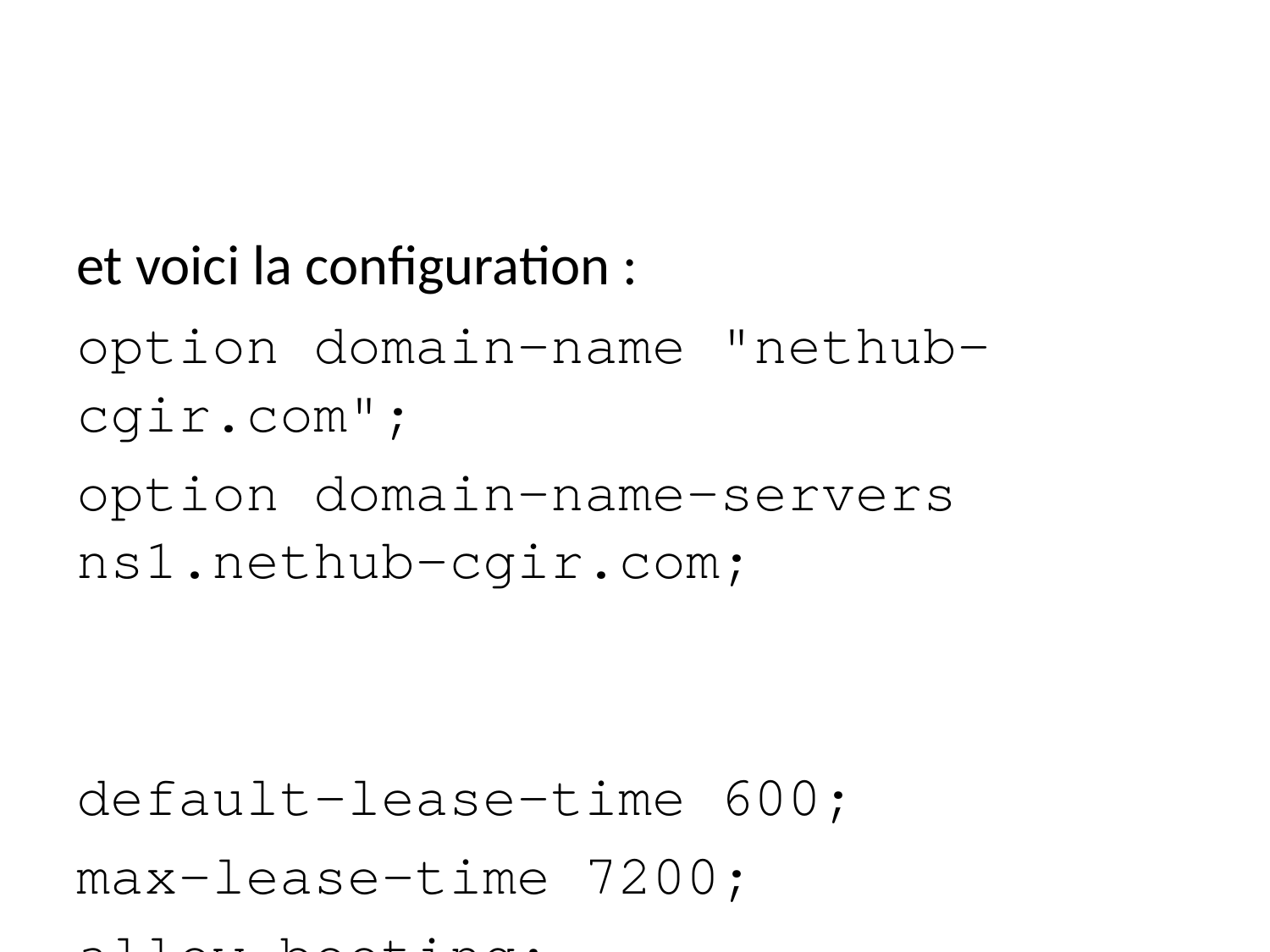

et voici la configuration :
option domain-name "nethub-cgir.com";
option domain-name-servers ns1.nethub-cgir.com;

default-lease-time 600;
max-lease-time 7200;
allow booting;
allow bootp;

ddns-update-style interim;
server-identifier 192.168.10.12;
authoritative;

#VLAN 2

subnet 192.168.10.0 netmask 255.255.255.0 {
        range dynamic-bootp 192.168.10.20 192.168.10.240;
        option routers 192.168.10.254;
        option subnet-mask 255.255.255.0;
        option domain-name "nethub-cgir.com";
        option domain-name-servers 192.168.10.10;
}

#VLAN 3

subnet 192.168.20.0 netmask 255.255.255.0 {
        range dynamic-bootp 192.168.20.10 192.168.20.240;
        option routers 192.168.20.254;
        option subnet-mask 255.255.255.0;
        option domain-name-servers 192.168.10.10;
}

#VLAN 4

subnet 192.168.30.0 netmask 255.255.255.0 {
        range dynamic-bootp 192.168.30.10 192.168.30.240;
        option routers 192.168.30.254;
        option subnet-mask 255.255.255.0;
        option domain-name-servers 192.168.10.10;
}

#Keys

key "dhcp-update-key" {
       algorithm hmac-sha256;
       secret "vvzEalTLMRSf+7CfJOZ70/WW/Y5Neep3tRGRaVnWKKk=";
};

zone nethub-cgir.com. {
primary 192.168.10.10;
key "dhcp-update-key";
}

zone 10.168.192.in-addr-arpa. {
primary 192.168.10.10;
key "dhcp-update-key";
}
Il y a une mise à jour automatique du serveur DNS, le serveur est autoritaire sur le réseau avec pour adresse IP 192.168.10.12.
Il y a 2 pools d’adresses, celui de VLAN 3 (Compta) ainsi que celui du VLAN 4 (Prod) qui sont entres les adresses 192.168.X.X et 192.168.X.X avec comme passerelle par défaut les sous-interfaces des VLAN correspondants 192.168.X.254.
Ensuite on ajoute les zones du DNS ainsi que la clé rndc pour mettre à jour le DNS avec DHCP, ça peut notamment permettre de désigner les machines par des noms.
DNS
https://bind9.net/

Afin d’accèder au serveur web de façon plus simple pour les utilisteurs pas forcément à l’aise avec l’adressage IP, un DNS a été mis en place, c’est un protocole quasiment obligatoire. Le service est bind9. C’est l’implémentation la plus répandue et elle est également libre.
Voici la configuration du named.conf.local
key "dhcp-update-key" {
       algorithm hmac-sha256;
       secret "vvzEalTLMRSf+7CfJOZ70/WW/Y5Neep3tRGRaVnWKKk=";
};

zone "nethub-cgir.com" {
        type master;
        file "nethub-cgir.com";
        allow-update {key "dhcp-update-key";};
};

zone "10.168.192.in-addr.arpa" {
        type master;
        file "nethub-cgir.com.rev";
        allow-update {key "dhcp-update-key";};
};

key "rndc-key" {
       algorithm hmac-sha256;
       secret "Brca3jzMeTa+xg2faCren2/Wz+1N+0ufYFA9+e/MfFg=";
};

controls {
        inet 127.0.0.1 port 953
               allow { 127.0.0.1; } keys { "rndc-key"; };

        inet 192.168.10.10 port 953
                allow { 192.168.10.12; } keys { "dhcp-update-key"; };
};

Les fichiers de zones ont été placés dans /var/cache/bind/. Ensuite la clé est renseignée, c’est la même que celle renseignée dans dhcpd.conf.
Zone nethub-cgir.com :
$ORIGIN nethub-cgir.com.
$TTL    604800
nethub-cgir.com. IN     SOA     ns1.nethub-cgir.com. root.nethub-cgir.com. (
                              2         ; Serial
                         604800         ; Refresh
                          86400         ; Retry
                        2419200         ; Expire
                         604800 )       ; Negative Cache TTL

@                NS      ns1.nethub-cgir.com.

ns1             A       192.168.10.10

www             A       192.168.10.11
Et le fichier de zone inverse pour la résolution :
Zone nethub-cgir.com.rev :
$TTL    604800
@       IN      SOA     ns1.nethub-cgir.com. root.nethub-cgir.com. (
                              2         ; Serial
                         604800         ; Refresh
                          86400         ; Retry
                        2419200         ; Expire
                         604800 )       ; Negative Cache TTL

@               NS      ns1.nethub-cgir.com.
$ORIGIN 10.168.192.in-addr.arpa.
10              PTR     ns1.nethub-cgir.com.
11              PTR     www.nethub-cgir.com.

Mail
http://www.postfix.org/